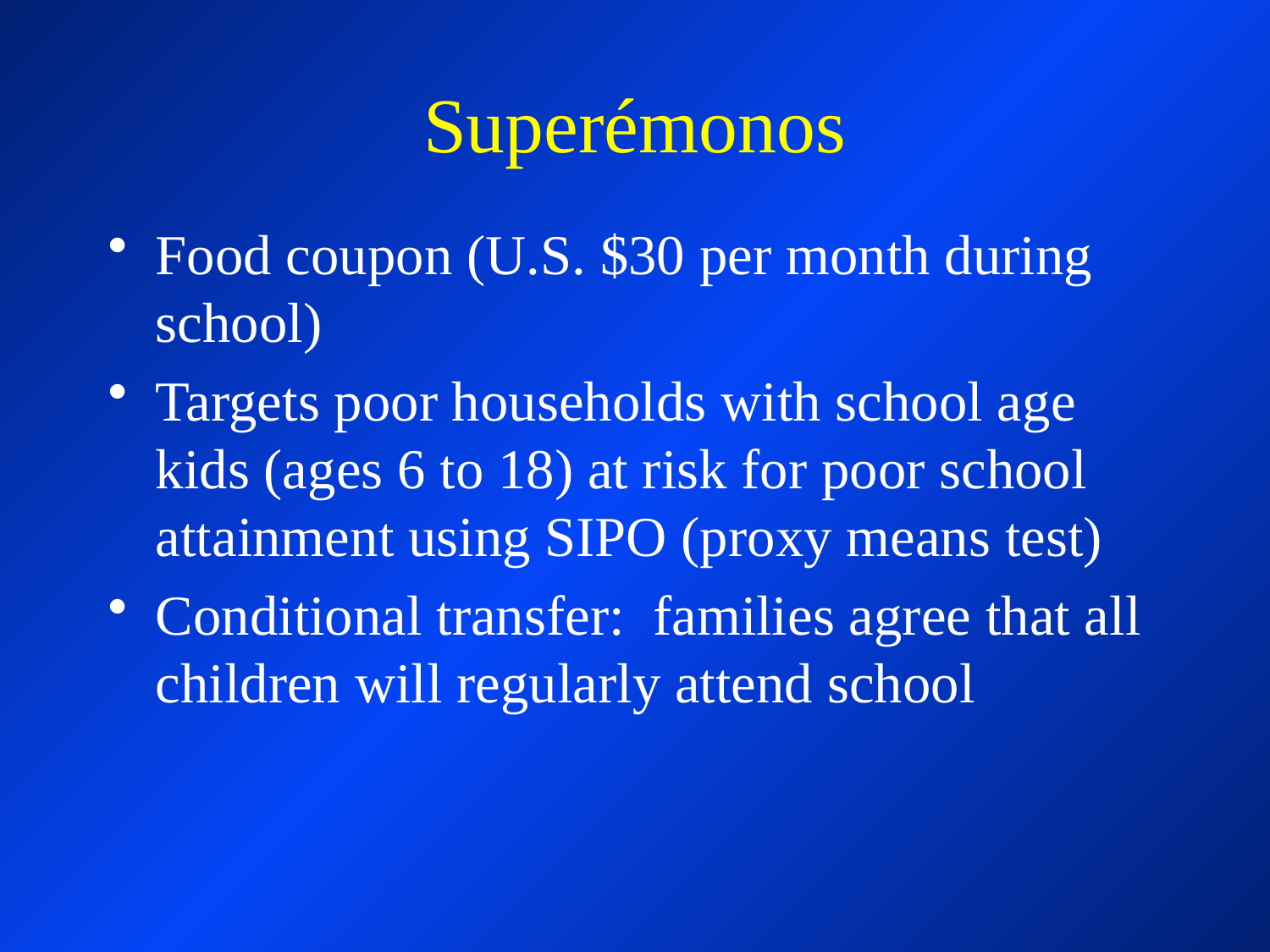

# Superémonos
Food coupon (U.S. $30 per month during school)
Targets poor households with school age kids (ages 6 to 18) at risk for poor school attainment using SIPO (proxy means test)
Conditional transfer:  families agree that all children will regularly attend school